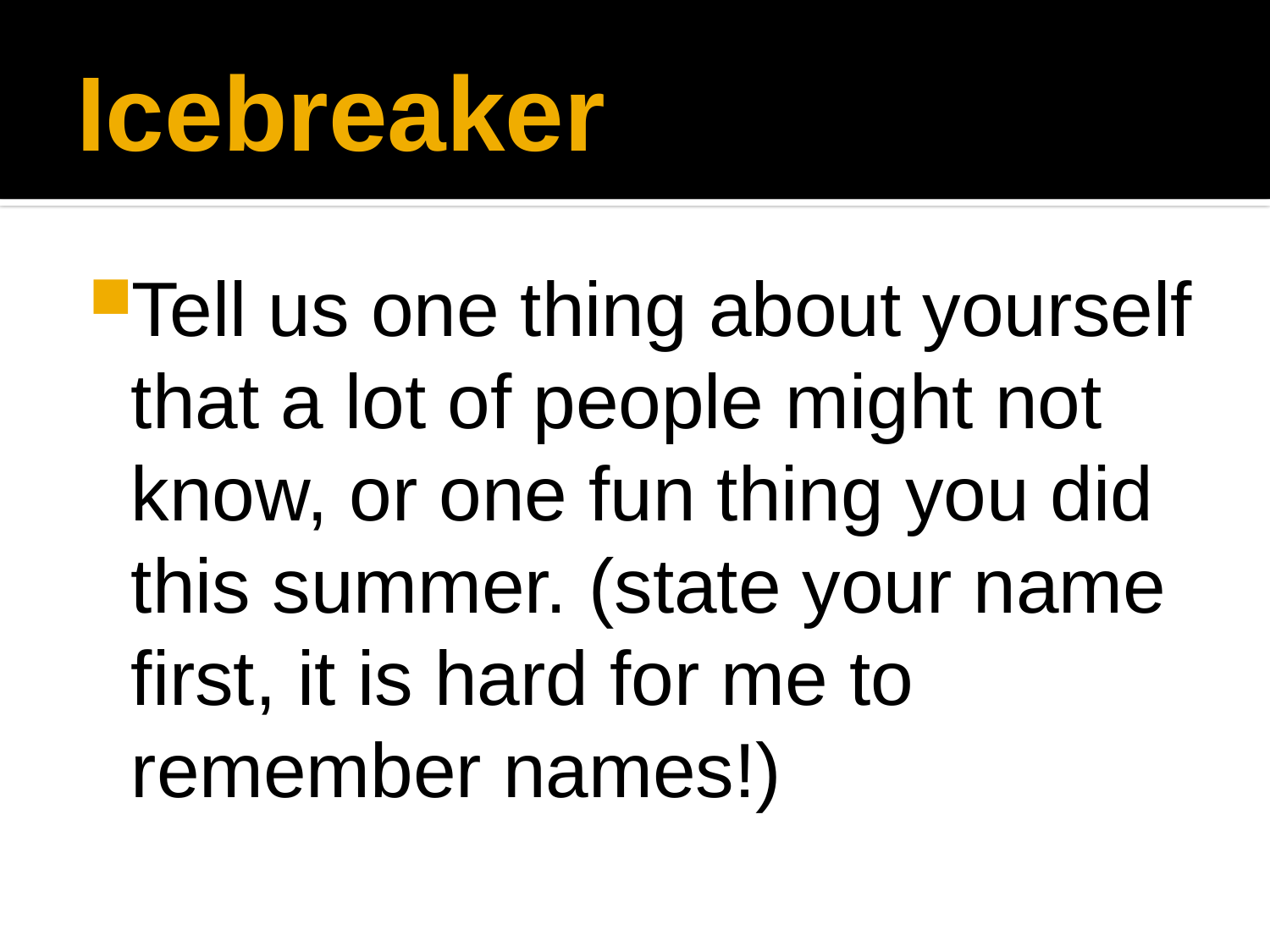

# Icebreaker
Tell us one thing about yourself that a lot of people might not know, or one fun thing you did this summer. (state your name first, it is hard for me to remember names!)